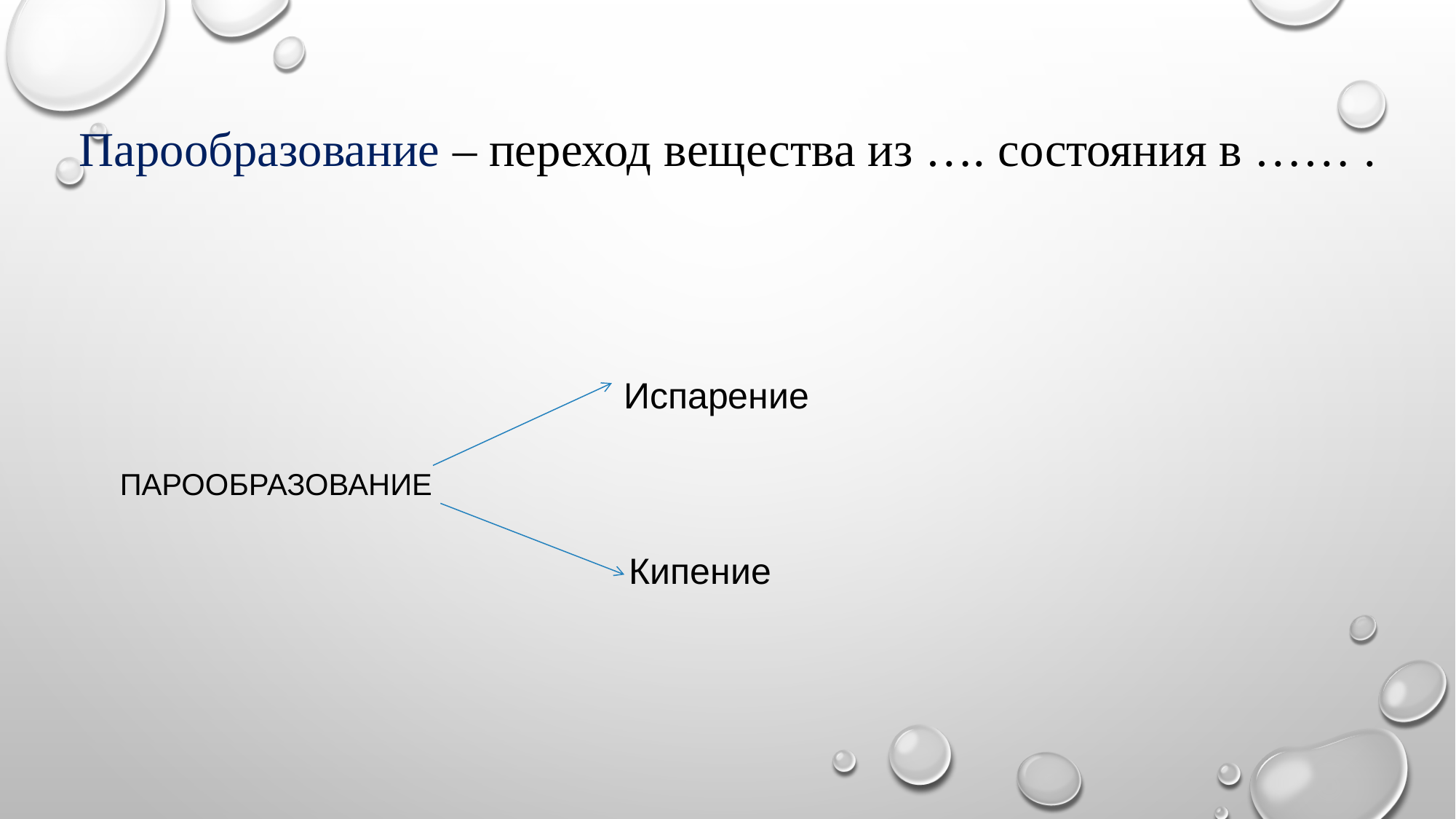

# Парообразование – переход вещества из …. состояния в …… .

Парообразование
Испарение
Кипение